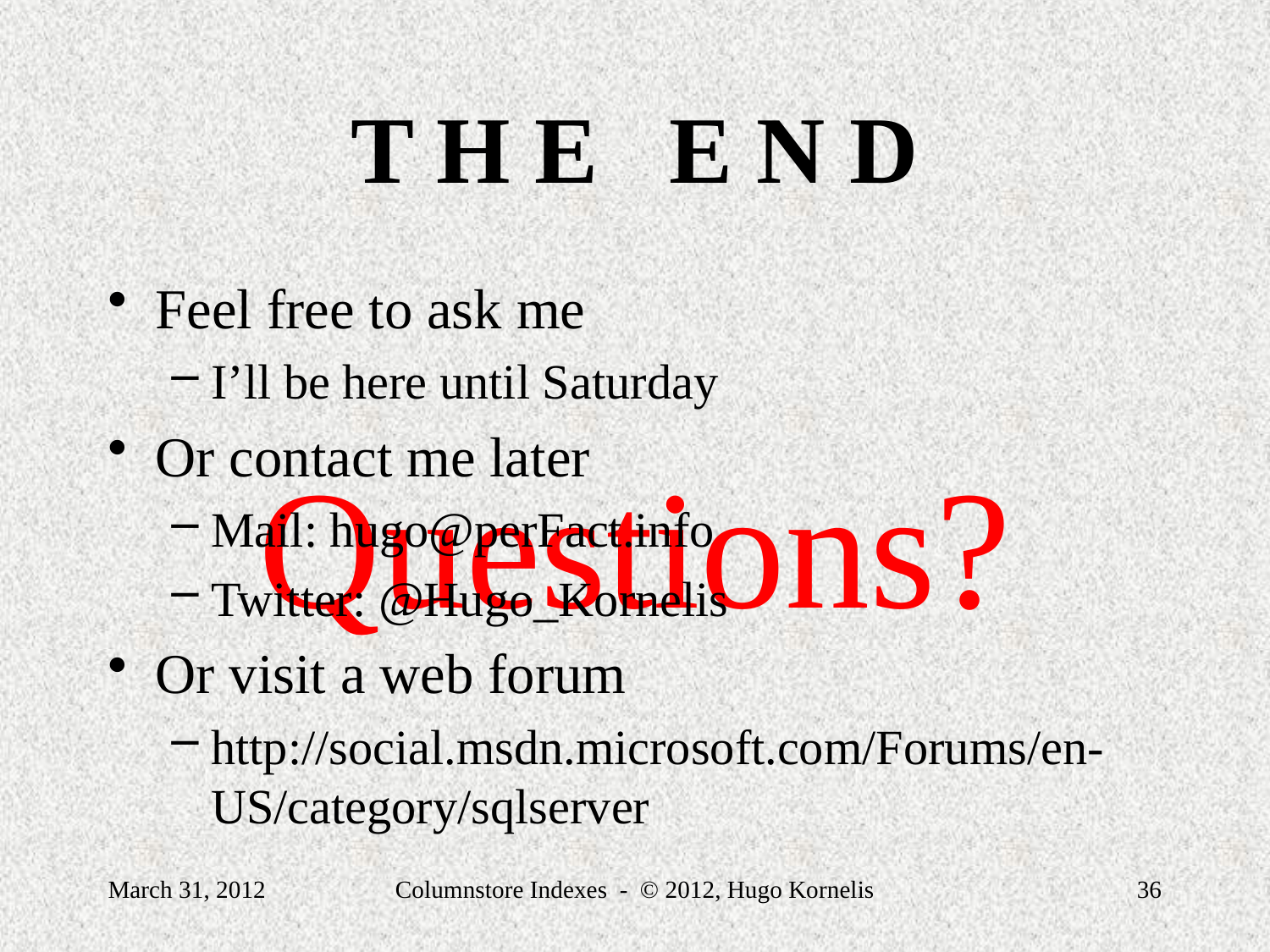

# T H E   E N D
Feel free to ask me
I’ll be here until Saturday
Or contact me later
Mail: hugo@perFact.info
Twitter: @Hugo_Kornelis
Or visit a web forum
http://social.msdn.microsoft.com/Forums/en-US/category/sqlserver
Questions?
March 31, 2012
Columnstore Indexes  -  © 2012, Hugo Kornelis
36